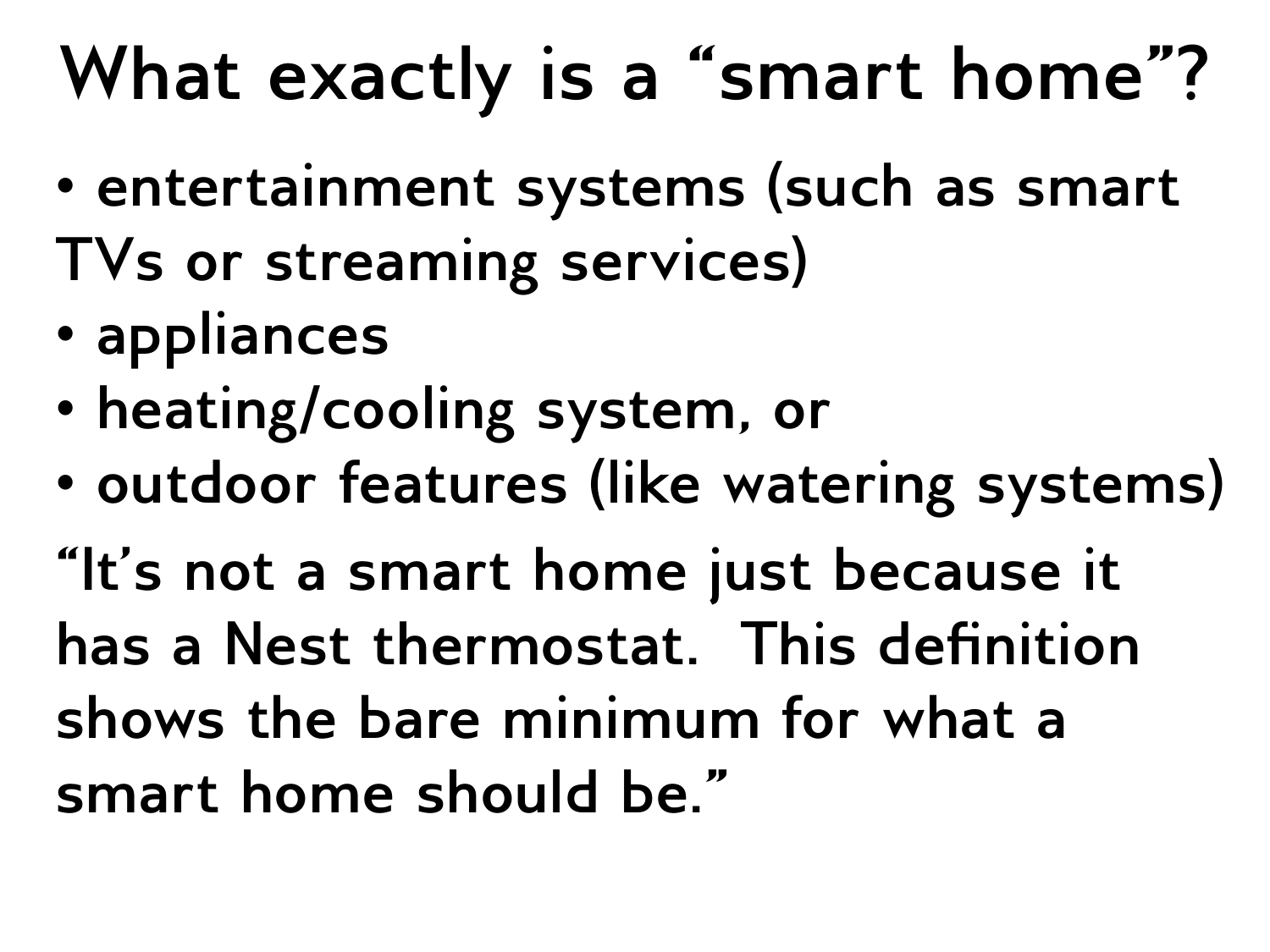

# What exactly is a “smart home”?
• entertainment systems (such as smart TVs or streaming services)
• appliances
• heating/cooling system, or
• outdoor features (like watering systems)
“It’s not a smart home just because it has a Nest thermostat.  This definition shows the bare minimum for what a smart home should be.”